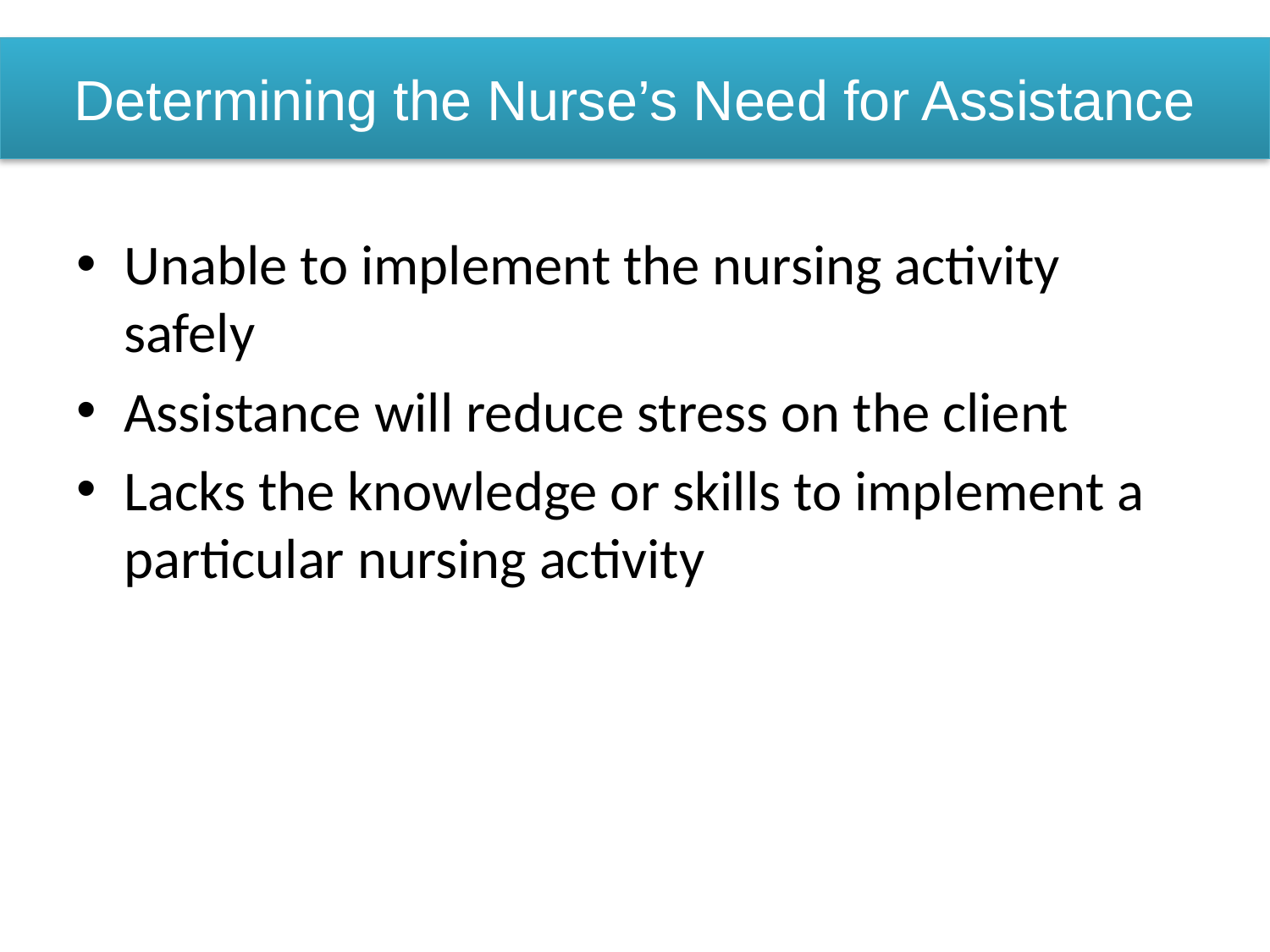

# Determining the Nurse’s Need for Assistance
Unable to implement the nursing activity safely
Assistance will reduce stress on the client
Lacks the knowledge or skills to implement a particular nursing activity